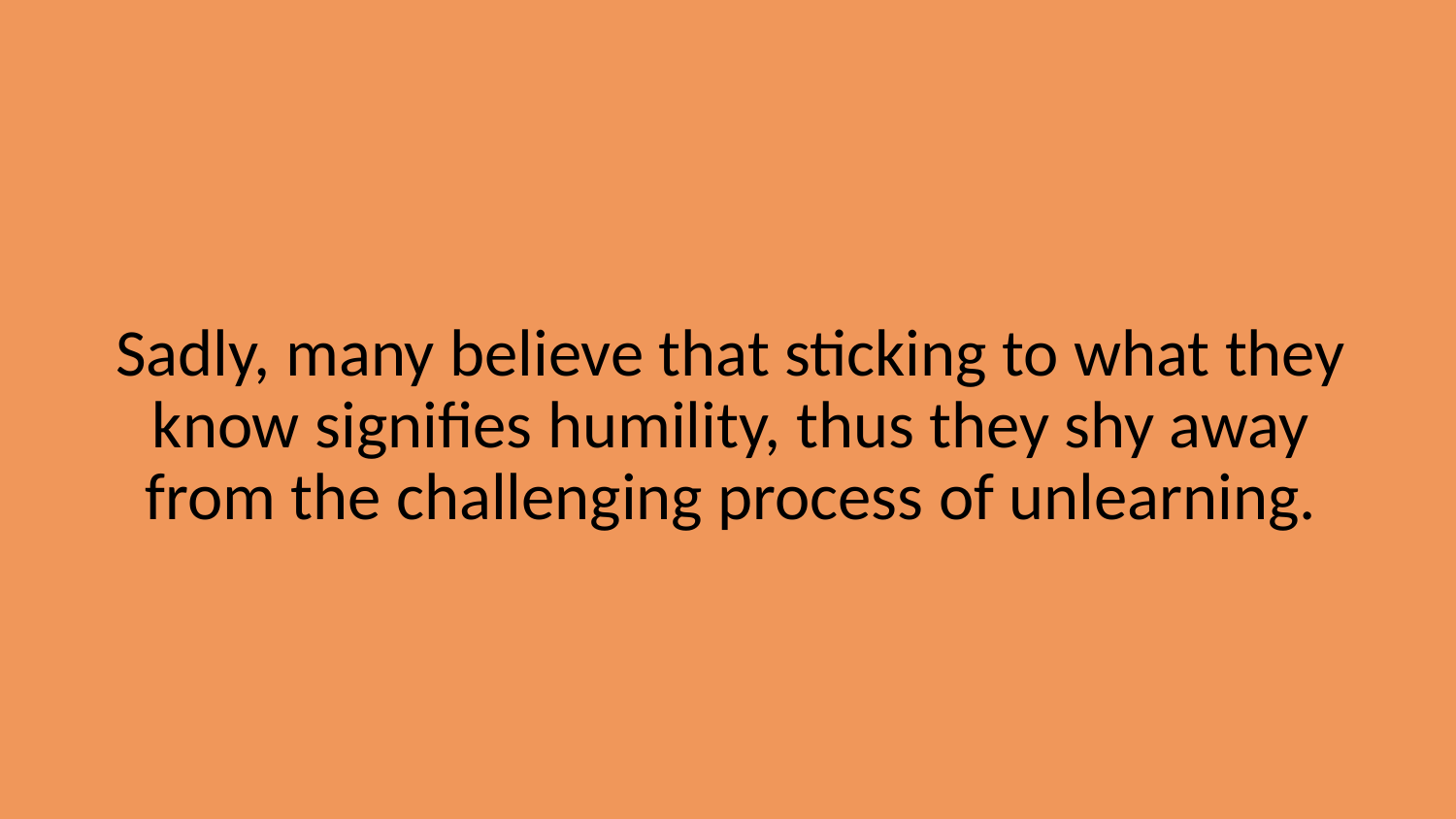

Sadly, many believe that sticking to what they know signifies humility, thus they shy away from the challenging process of unlearning.